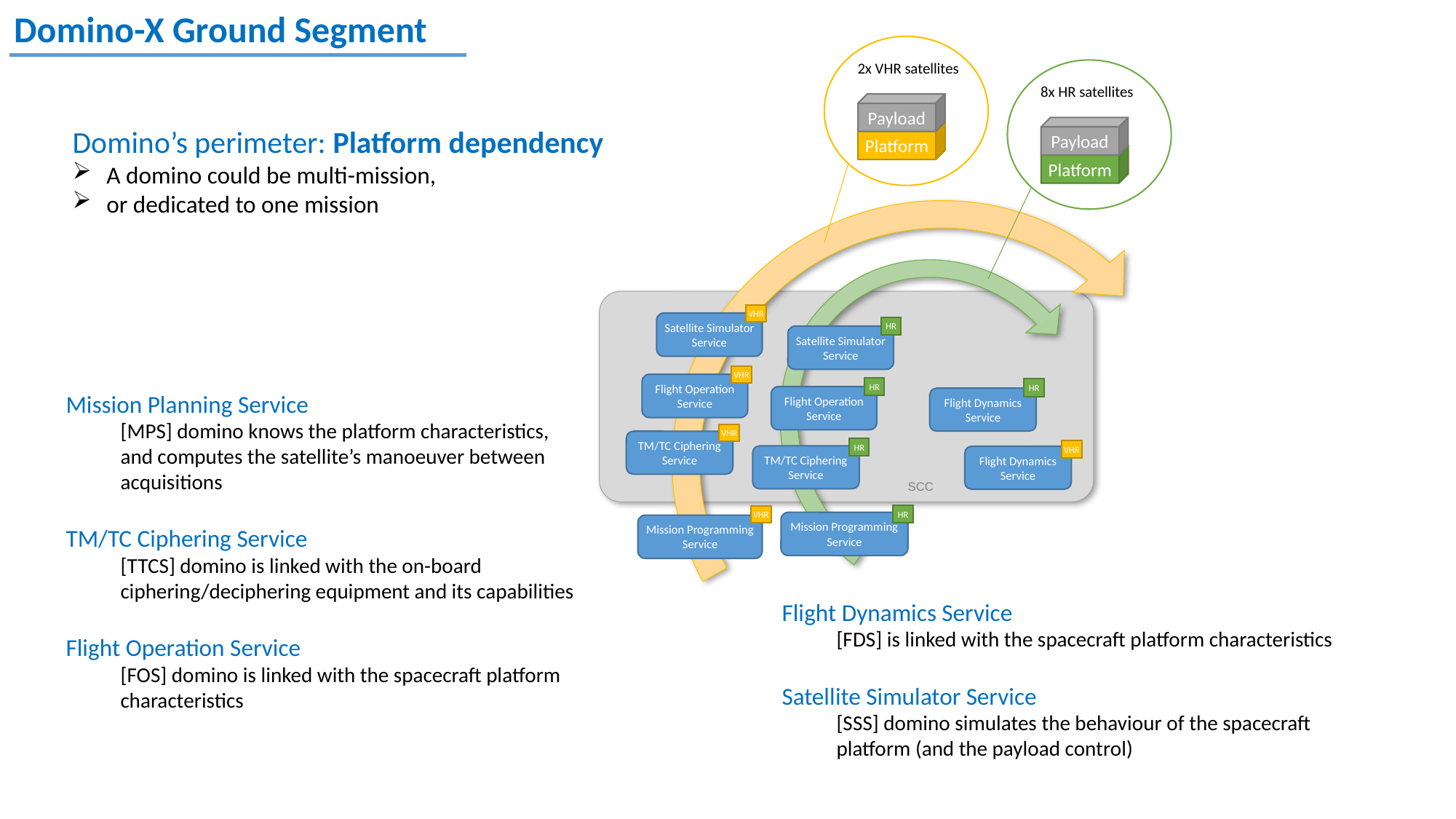

Domino-X Ground Segment

2x VHR satellites
Payload
Platform

8x HR satellites
Payload
Platform

VHR
Satellite Simulator Service
HR
Satellite Simulator Service
VHR
Flight Operation Service
HR
Flight Operation Service
VHR
TM/TC Ciphering Service
HR
TM/TC Ciphering Service
SCC
Flight Dynamics Service
[FDS] is linked with the spacecraft platform characteristics

Satellite Simulator Service
[SSS] domino simulates the behaviour of the spacecraft platform (and the payload control)
HR
Flight Dynamics Service
VHR
Flight Dynamics Service
Domino’s perimeter: Platform dependency
A domino could be multi-mission,
or dedicated to one mission
Mission Planning Service
[MPS] domino knows the platform characteristics, and computes the satellite’s manoeuver between acquisitions

TM/TC Ciphering Service
[TTCS] domino is linked with the on-board ciphering/deciphering equipment and its capabilities

Flight Operation Service
[FOS] domino is linked with the spacecraft platform characteristics
HR
VHR
Mission Programming Service
Mission Programming Service